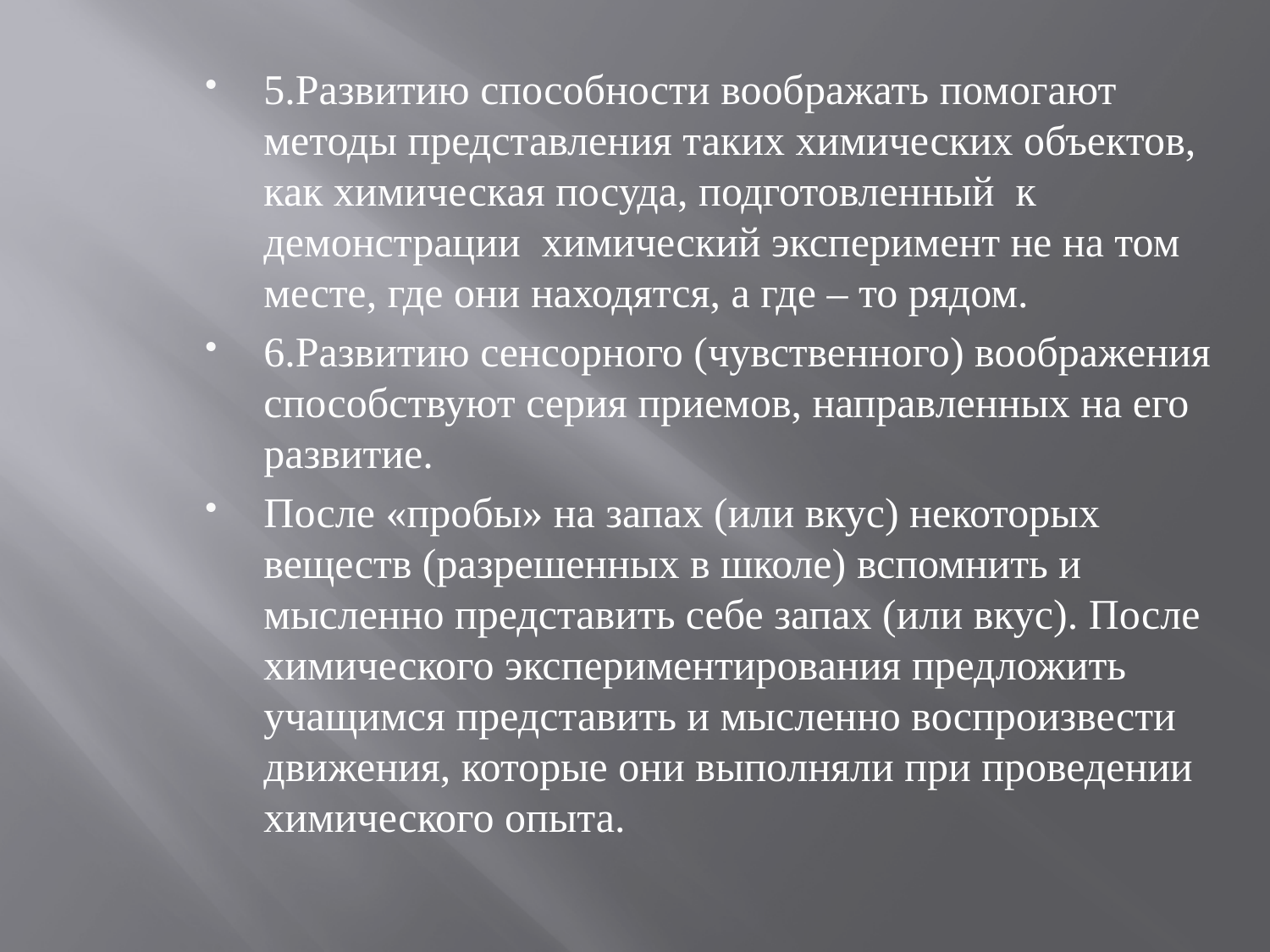

5.Развитию способности воображать помогают методы представления таких химических объектов,  как химическая посуда, подготовленный  к демонстрации  химический эксперимент не на том месте, где они находятся, а где – то рядом.
6.Развитию сенсорного (чувственного) воображения способствуют серия приемов, направленных на его развитие.
После «пробы» на запах (или вкус) некоторых веществ (разрешенных в школе) вспомнить и мысленно представить себе запах (или вкус). После химического экспериментирования предложить учащимся представить и мысленно воспроизвести движения, которые они выполняли при проведении химического опыта.